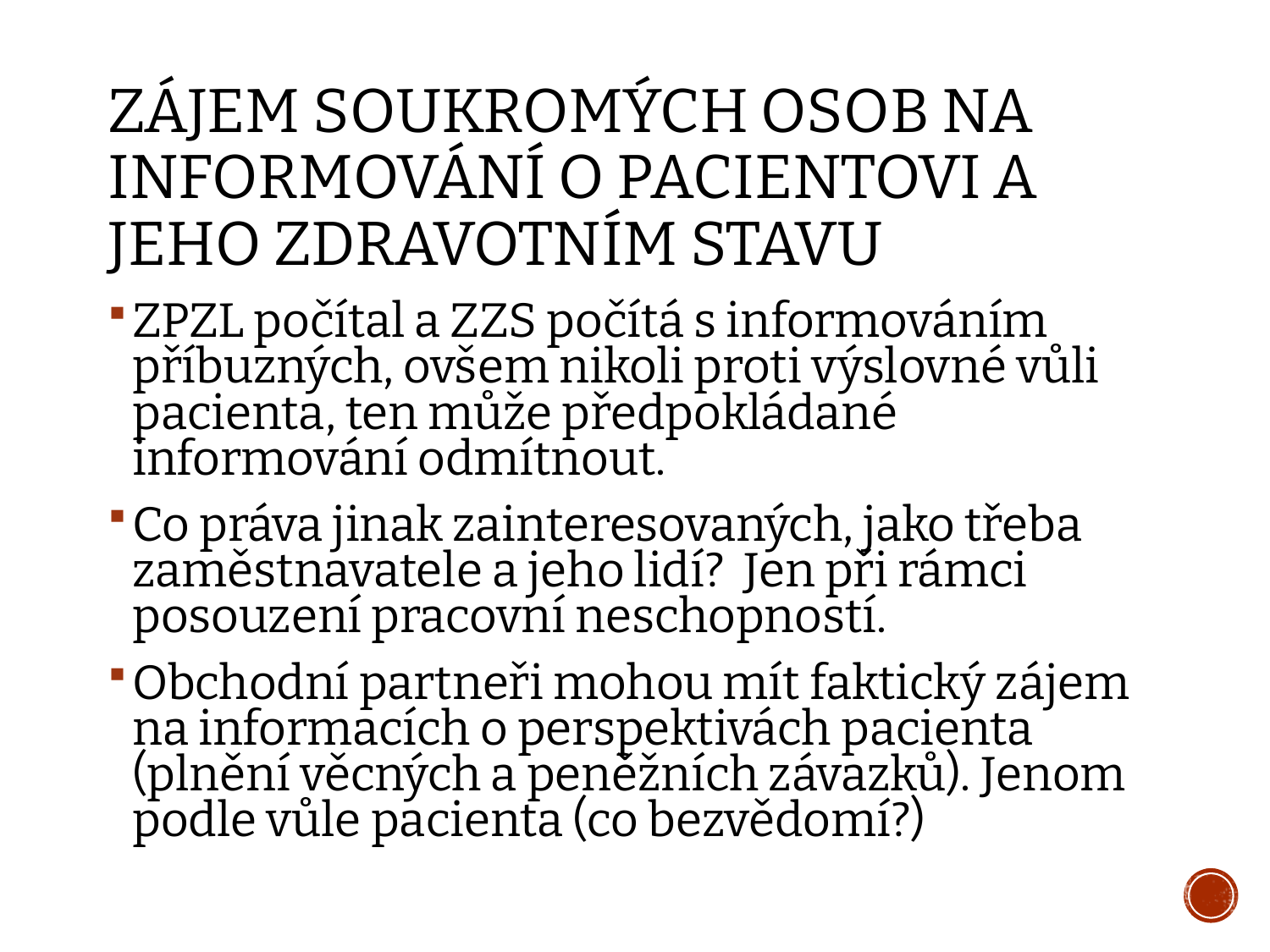

# Zájem soukromých osob na informování o pacientovi a jeho zdravotním stavu
ZPZL počítal a ZZS počítá s informováním příbuzných, ovšem nikoli proti výslovné vůli pacienta, ten může předpokládané informování odmítnout.
Co práva jinak zainteresovaných, jako třeba zaměstnavatele a jeho lidí?  Jen při rámci posouzení pracovní neschopností.
Obchodní partneři mohou mít faktický zájem na informacích o perspektivách pacienta (plnění věcných a peněžních závazků). Jenom podle vůle pacienta (co bezvědomí?)